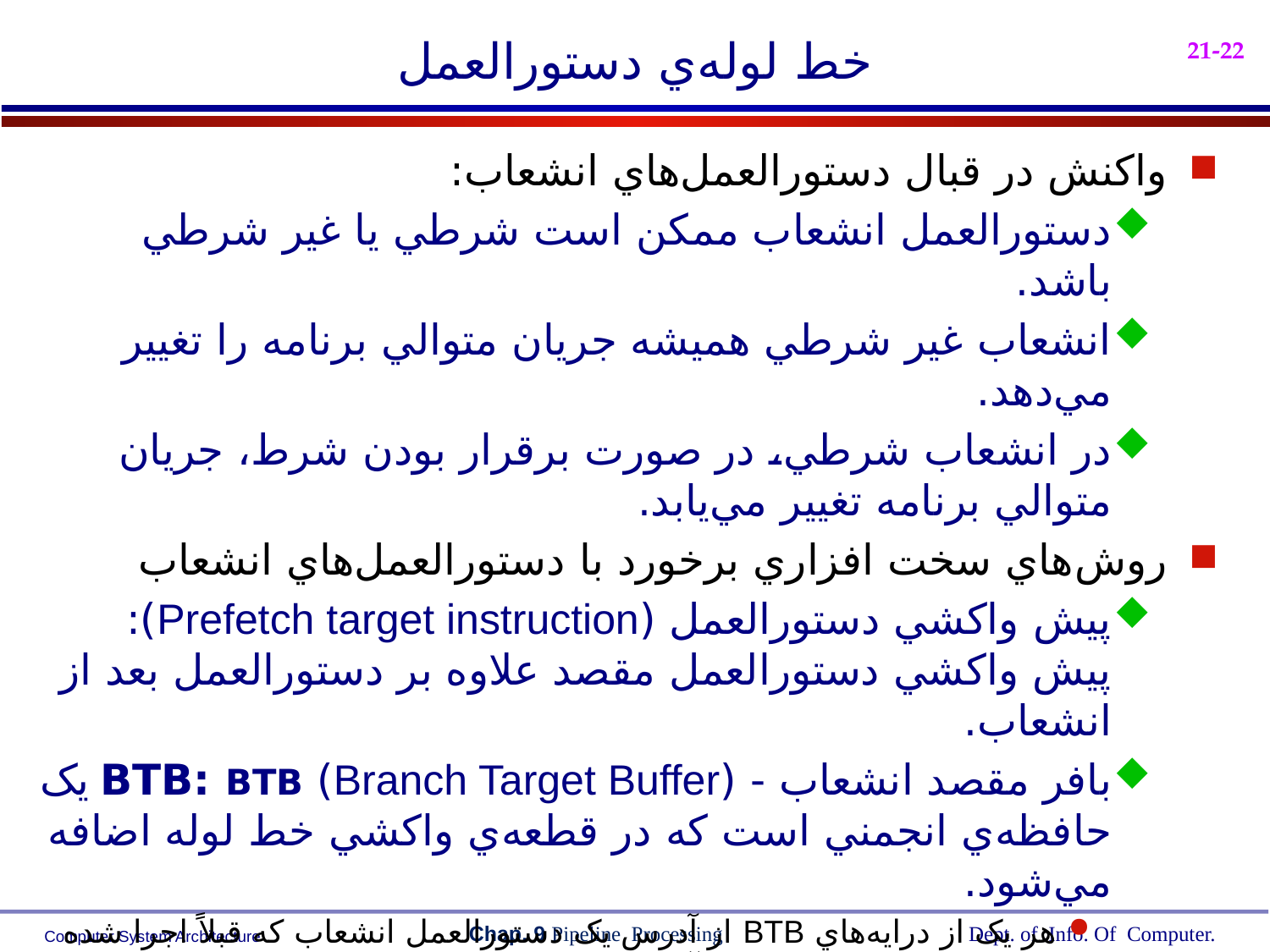

# خط لوله‌ي دستورالعمل
واکنش در قبال دستورالعمل‌هاي انشعاب:
دستورالعمل انشعاب ممکن است شرطي يا غير شرطي باشد.
انشعاب غير شرطي هميشه جريان متوالي برنامه را تغيير مي‌دهد.
در انشعاب شرطي، در صورت برقرار بودن شرط، جريان متوالي برنامه تغيير مي‌يابد.
روش‌هاي سخت افزاري برخورد با دستورالعمل‌هاي انشعاب
پيش واکشي دستورالعمل (Prefetch target instruction):
	پيش واکشي دستورالعمل مقصد علاوه بر دستورالعمل بعد از انشعاب.
بافر مقصد انشعاب - (Branch Target Buffer) BTB: BTB يک حافظه‌ي انجمني است که در قطعه‌ي واکشي خط لوله اضافه مي‌شود.
هر يک از درايه‌هاي BTB از آدرس يک دستورالعمل انشعاب که قبلاً اجرا شده است و دستورالعمل مقصد آن انشعاب تشکيل مي‌شود.
مزيت اين روش اين است که دستورالعمل‌هاي انشعاب که قبلاً ديده شده‌اند بطور آماده در خط لوله موجود خواهد بود.